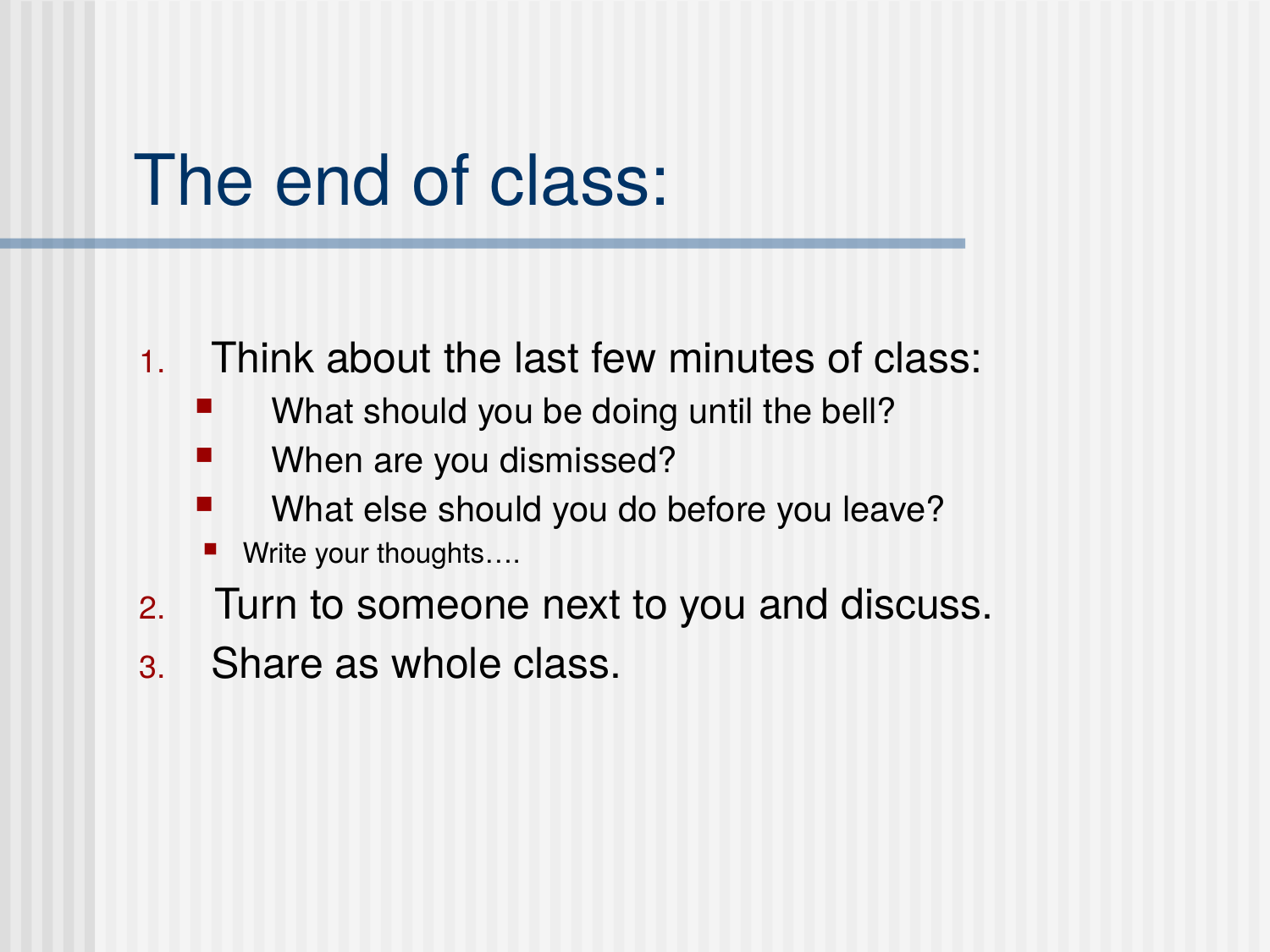

# The end of class:

Think about the last few minutes of class:
What should you be doing until the bell?
When are you dismissed?
What else should you do before you leave?
Write your thoughts….
 Turn to someone next to you and discuss.
Share as whole class.